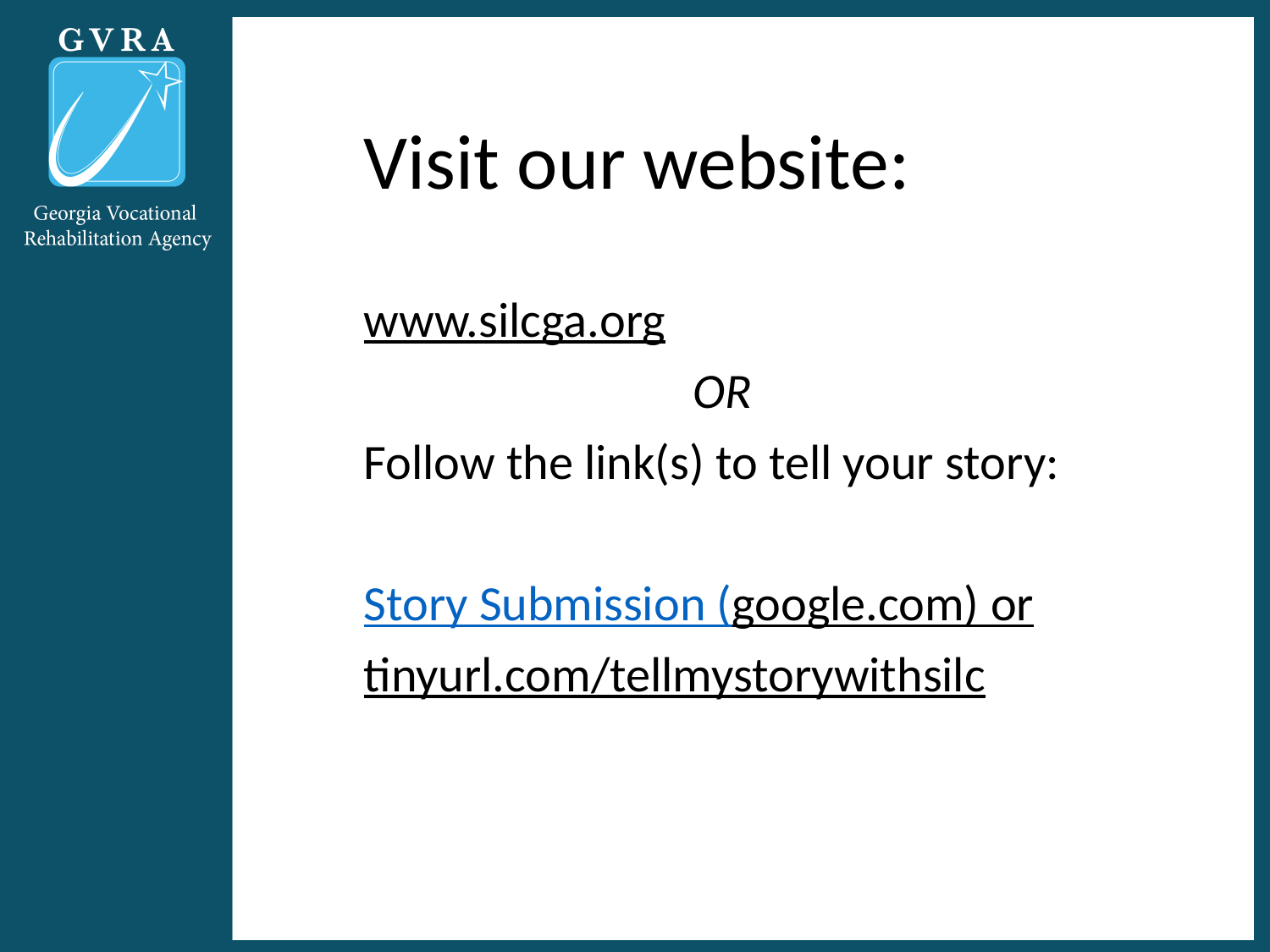

Visit our website:

www.silcga.org
OR
Follow the link(s) to tell your story:

Story Submission (google.com) or
tinyurl.com/tellmystorywithsilc